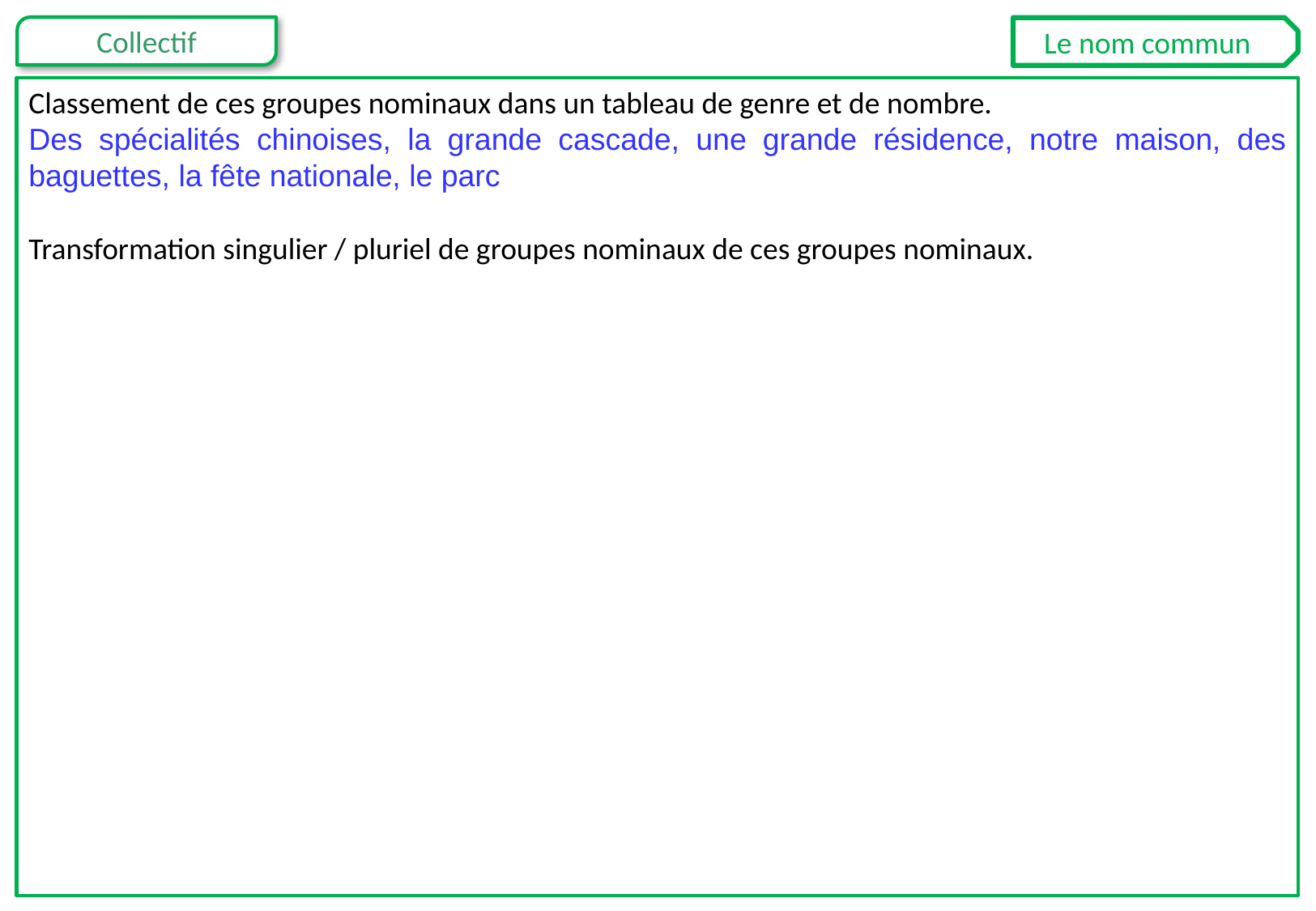

Le nom commun
Classement de ces groupes nominaux dans un tableau de genre et de nombre.
Des spécialités chinoises, la grande cascade, une grande résidence, notre maison, des baguettes, la fête nationale, le parc

Transformation singulier / pluriel de groupes nominaux de ces groupes nominaux.